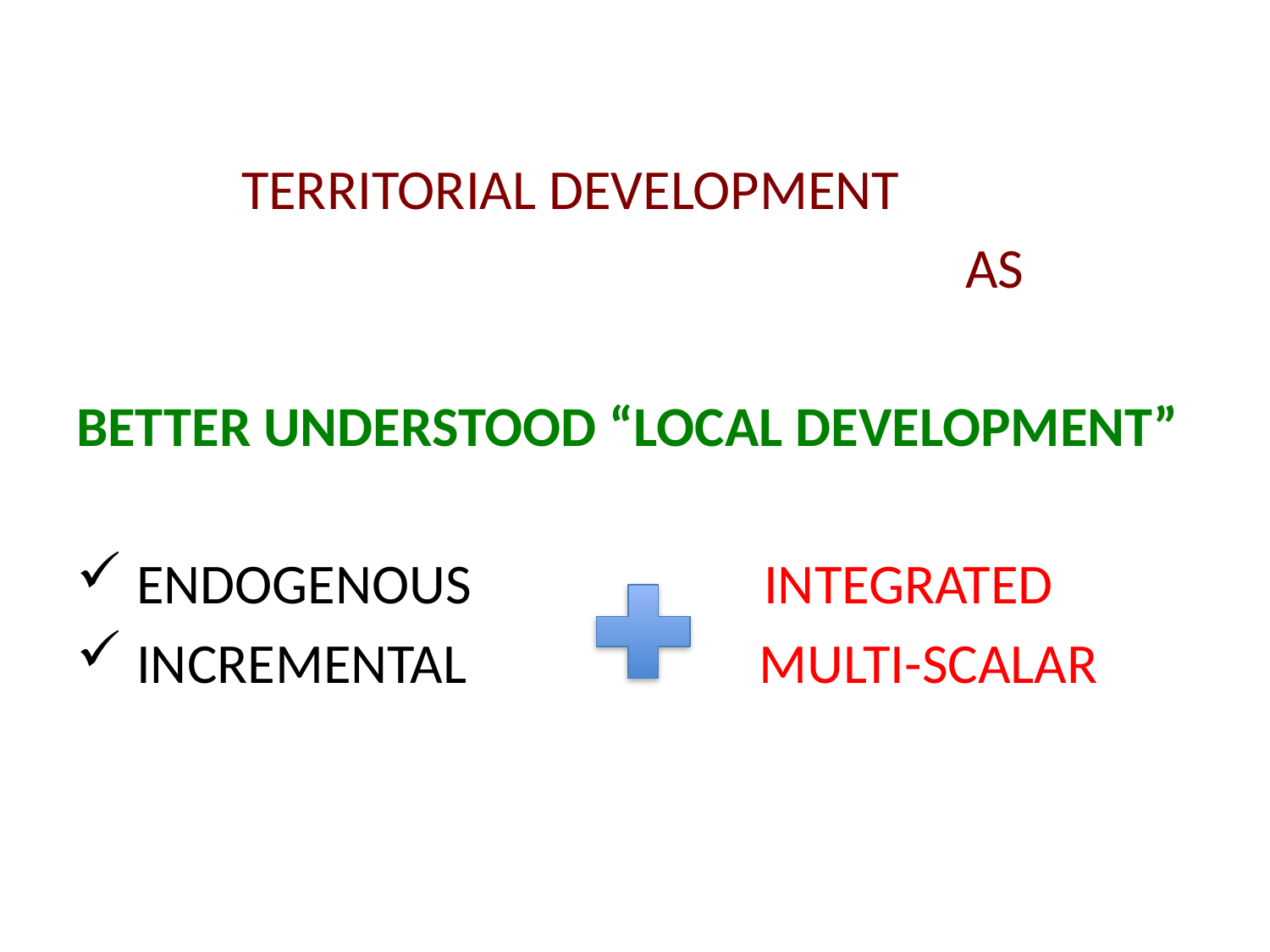

#

             TERRITORIAL DEVELOPMENT
							AS

BETTER UNDERSTOOD “LOCAL DEVELOPMENT”

 ENDOGENOUS                       INTEGRATED
 INCREMENTAL                       MULTI-SCALAR